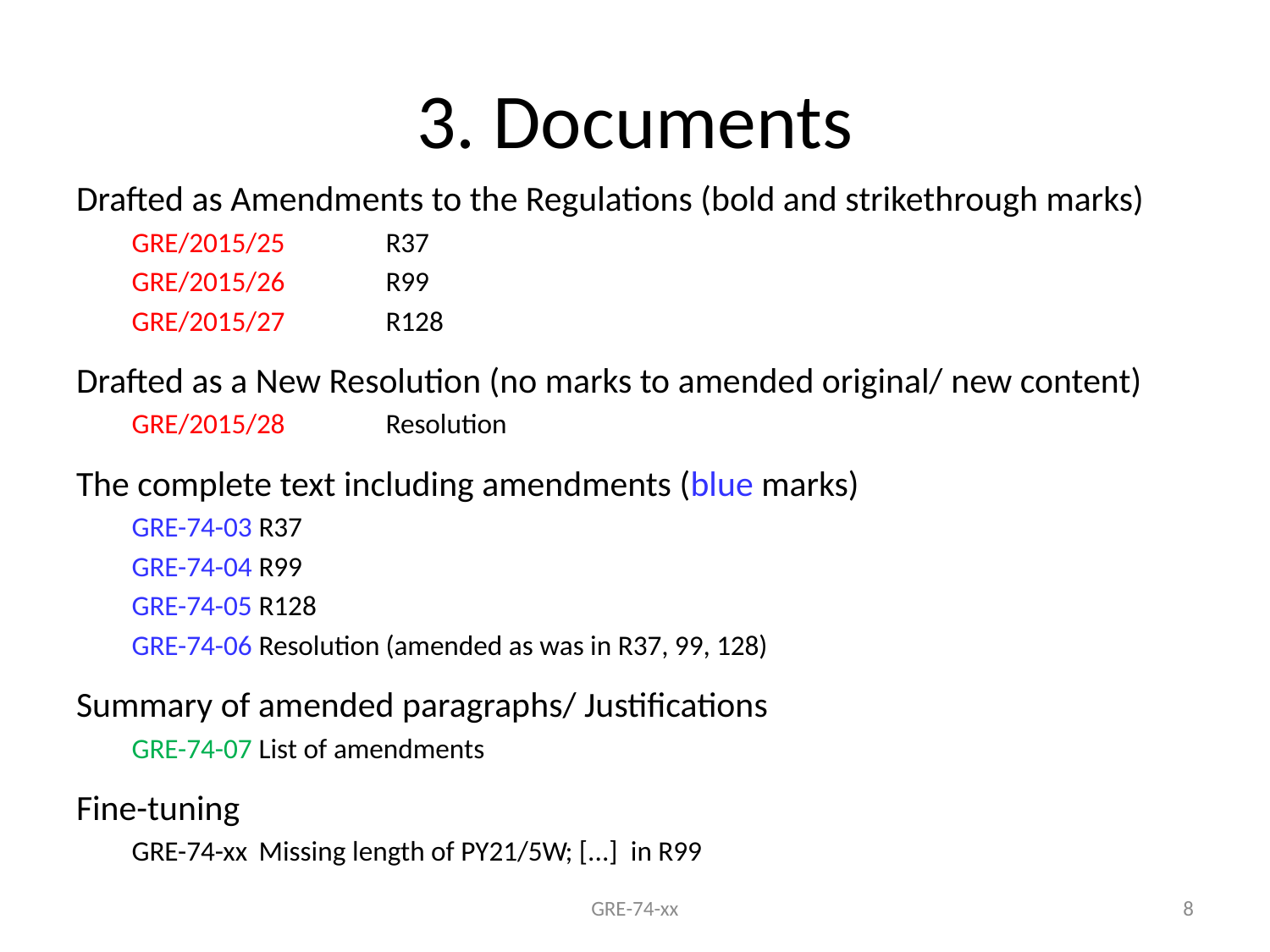

# 3. Documents
Drafted as Amendments to the Regulations (bold and strikethrough marks)
GRE/2015/25	R37
GRE/2015/26	R99
GRE/2015/27	R128
Drafted as a New Resolution (no marks to amended original/ new content)
GRE/2015/28	Resolution
The complete text including amendments (blue marks)
GRE-74-03	R37
GRE-74-04	R99
GRE-74-05	R128
GRE-74-06	Resolution	(amended as was in R37, 99, 128)
Summary of amended paragraphs/ Justifications
GRE-74-07 	List of amendments
Fine-tuning
GRE-74-xx	Missing length of PY21/5W; [...]  in R99
GRE-74-xx
8